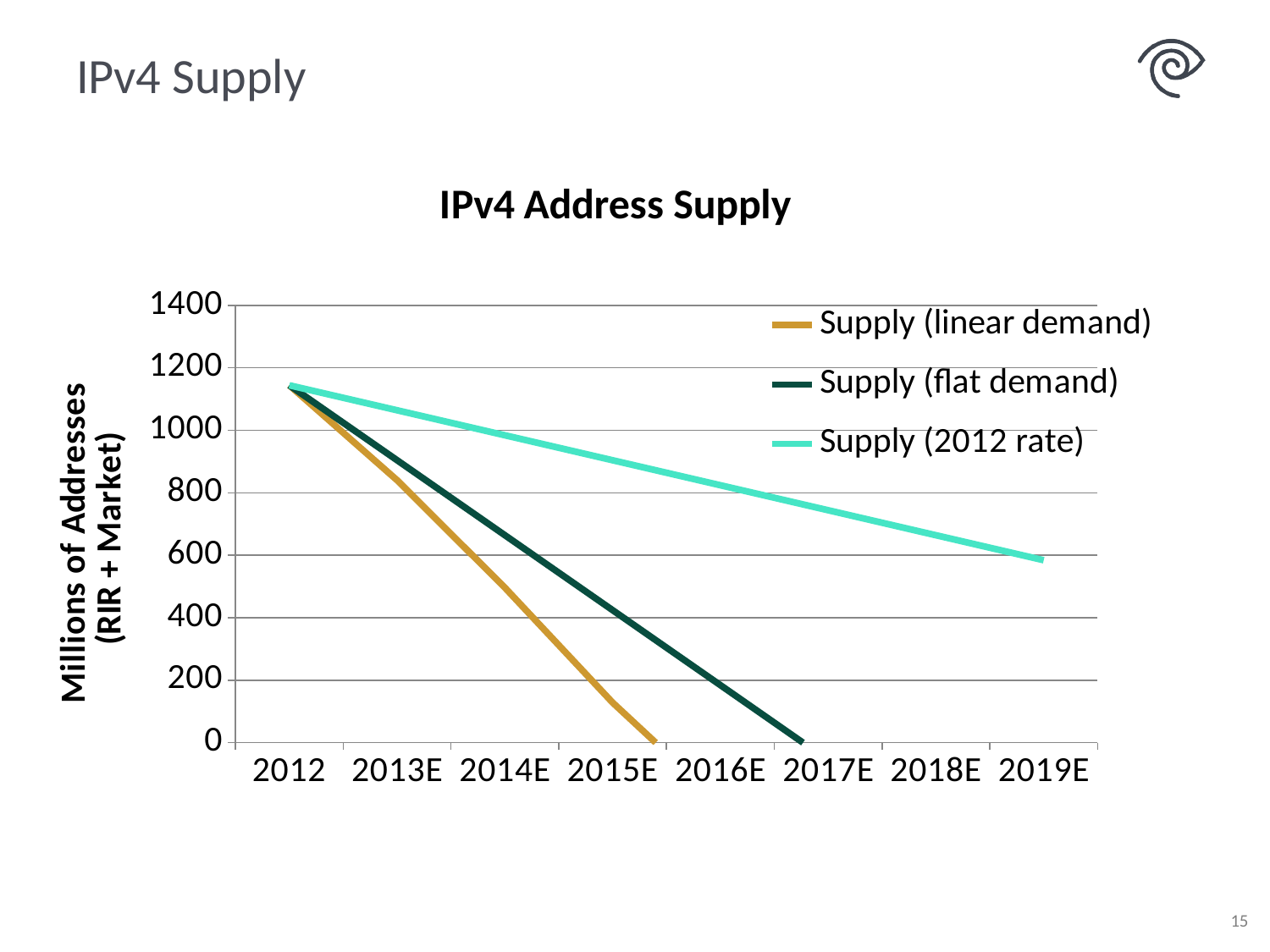

# IPv4 Supply

### Chart: IPv4 Address Supply

| Category | Supply (linear demand) | Supply (flat demand) | Supply (2012 rate) |
|---|---|---|---|
| 2012 | 1144.0 | 1144.0 | 1144.0 |
| 2013E | 840.0 | 904.0 | 1064.0 |
| 2014E | 496.0 | 664.0 | 984.0 |
| 2015E | 128.0 | 424.0 | 904.0 |
| 2016E | -192.0 | 184.0 | 824.0 |
| 2017E | None | -56.0 | 744.0 |
| 2018E | None | None | 664.0 |
| 2019E | None | None | 584.0 |
15